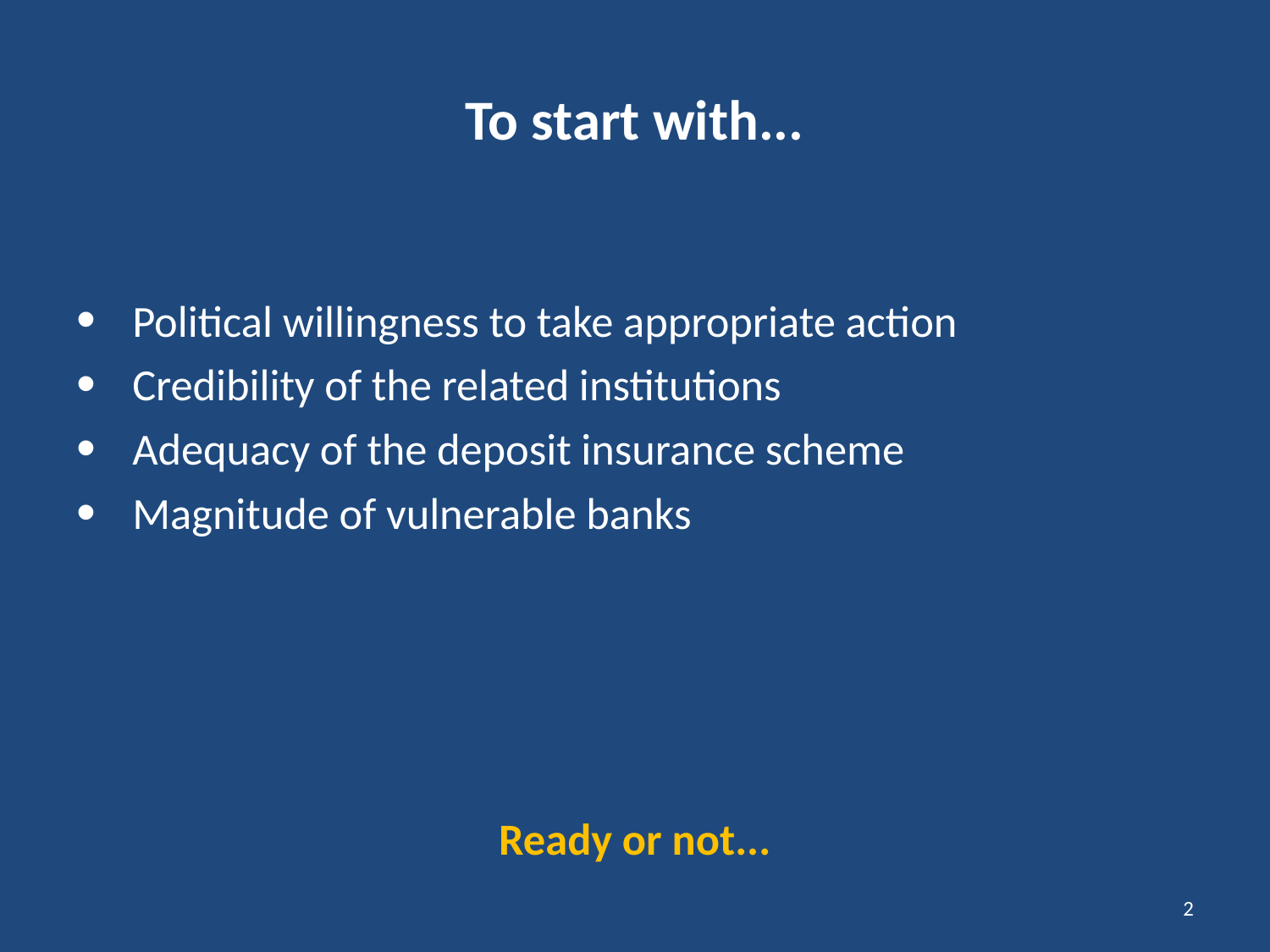

# To start with...

 Political willingness to take appropriate action
 Credibility of the related institutions
 Adequacy of the deposit insurance scheme
 Magnitude of vulnerable banks

Ready or not...
2